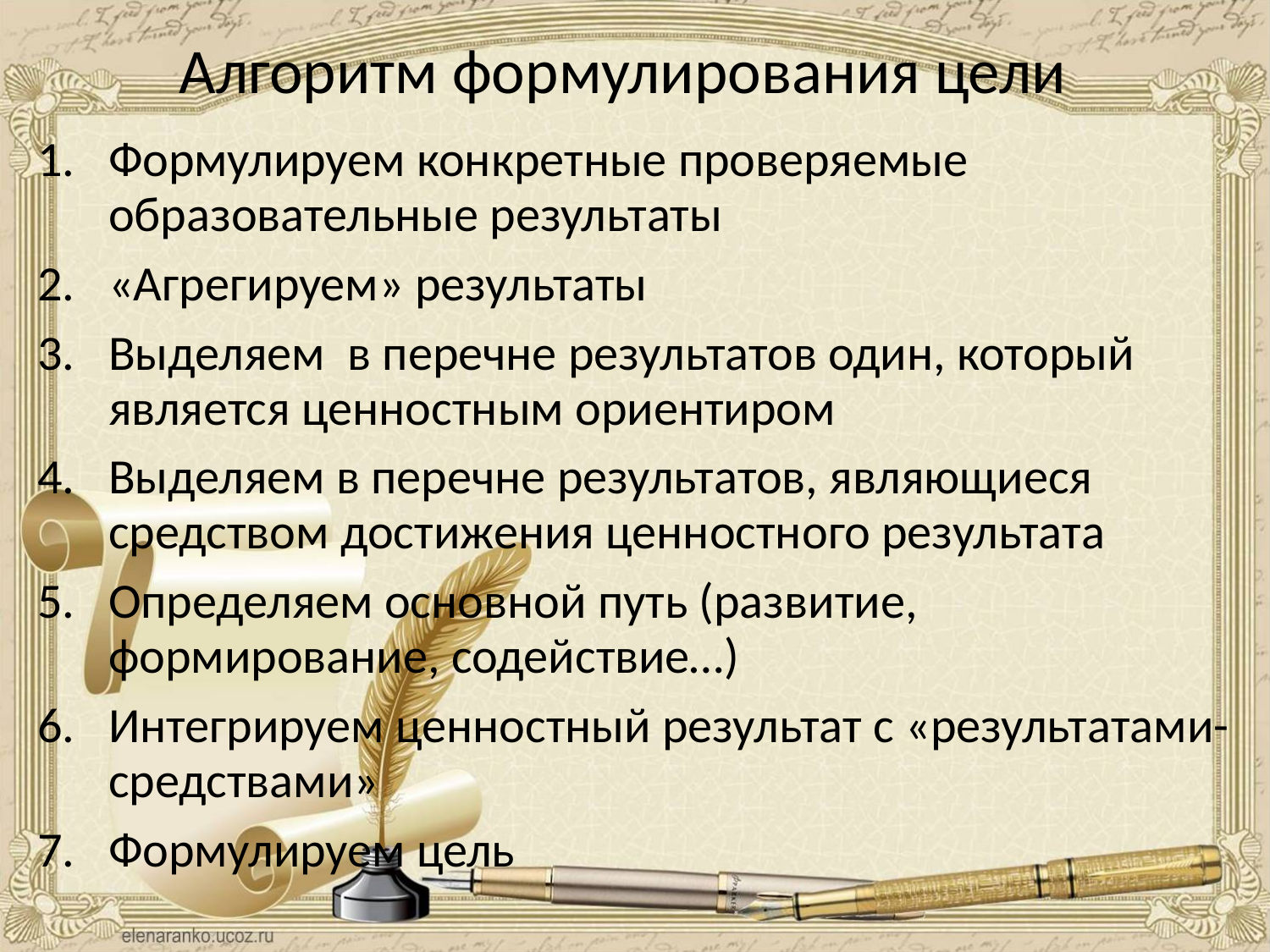

Алгоритм формулирования цели
Формулируем конкретные проверяемые образовательные результаты
«Агрегируем» результаты
Выделяем  в перечне результатов один, который является ценностным ориентиром
Выделяем в перечне результатов, являющиеся средством достижения ценностного результата
Определяем основной путь (развитие, формирование, содействие…)
Интегрируем ценностный результат с «результатами-средствами»
Формулируем цель